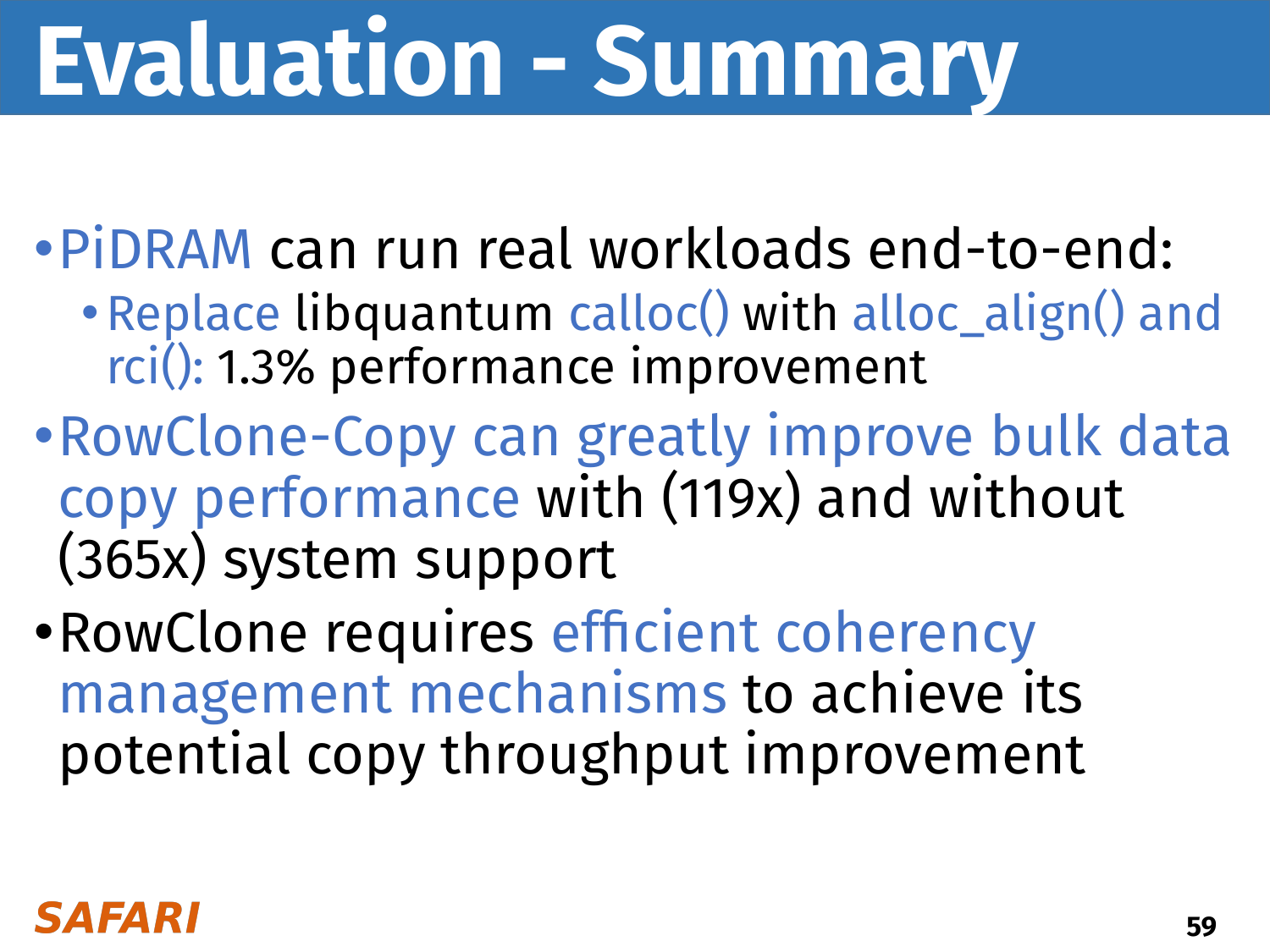

# Evaluation - Summary
PiDRAM can run real workloads end-to-end:
Replace libquantum calloc() with alloc_align() and rci(): 1.3% performance improvement
RowClone-Copy can greatly improve bulk data copy performance with (119x) and without (365x) system support
RowClone requires efficient coherency management mechanisms to achieve its potential copy throughput improvement
59